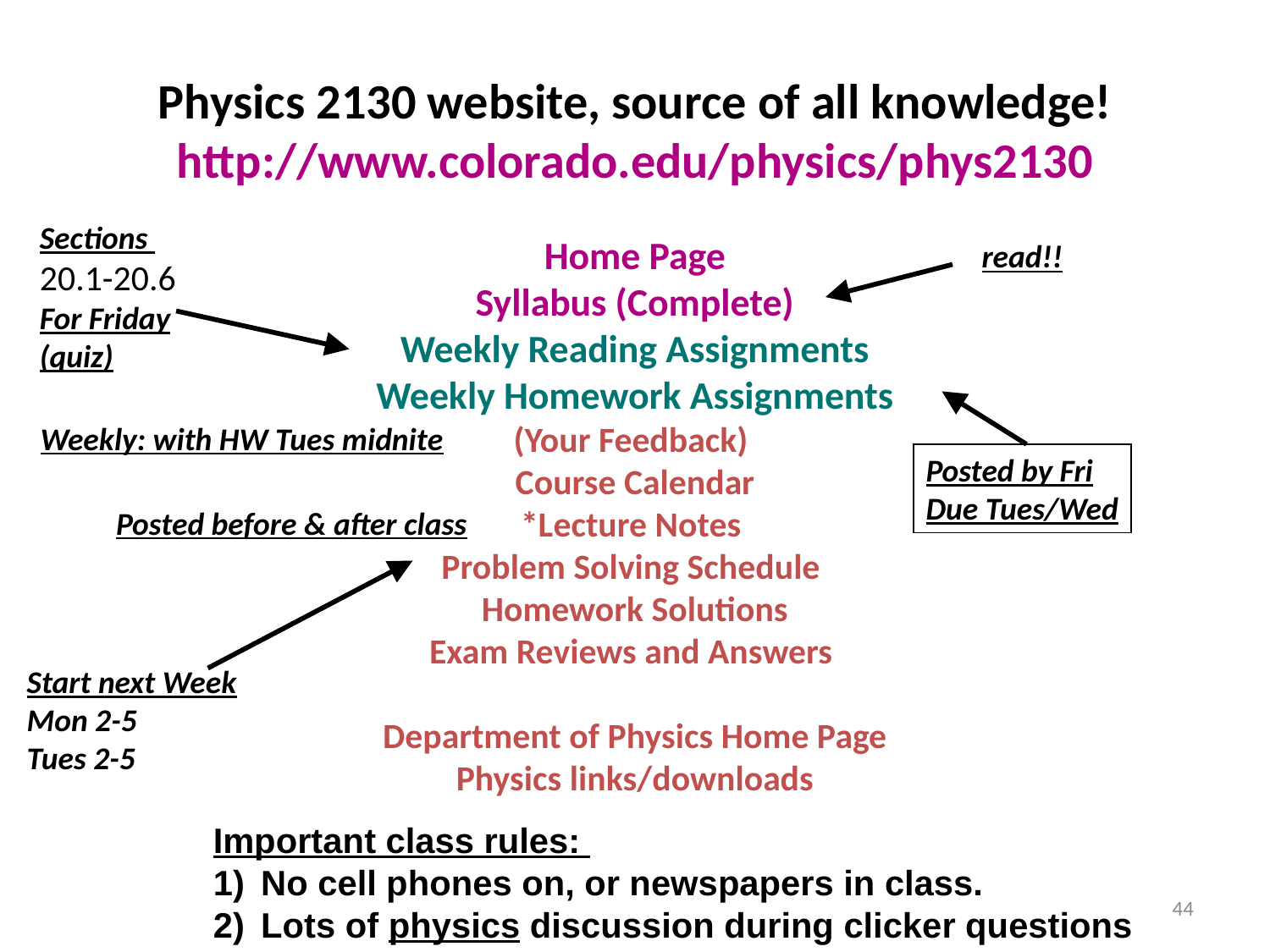

Physics 2130 website, source of all knowledge!
http://www.colorado.edu/physics/phys2130

Home Page
Syllabus (Complete)
Weekly Reading Assignments
Weekly Homework Assignments
(Your Feedback)
Course Calendar
*Lecture Notes
Problem Solving Schedule
Homework Solutions
Exam Reviews and Answers

Department of Physics Home Page
Physics links/downloads
Sections
20.1-20.6
For Friday
(quiz)

read!!

Posted by Fri
Due Tues/Wed
Weekly: with HW Tues midnite
Posted before & after class

Start next Week
Mon 2-5
Tues 2-5
Important class rules:
No cell phones on, or newspapers in class.
Lots of physics discussion during clicker questions
44